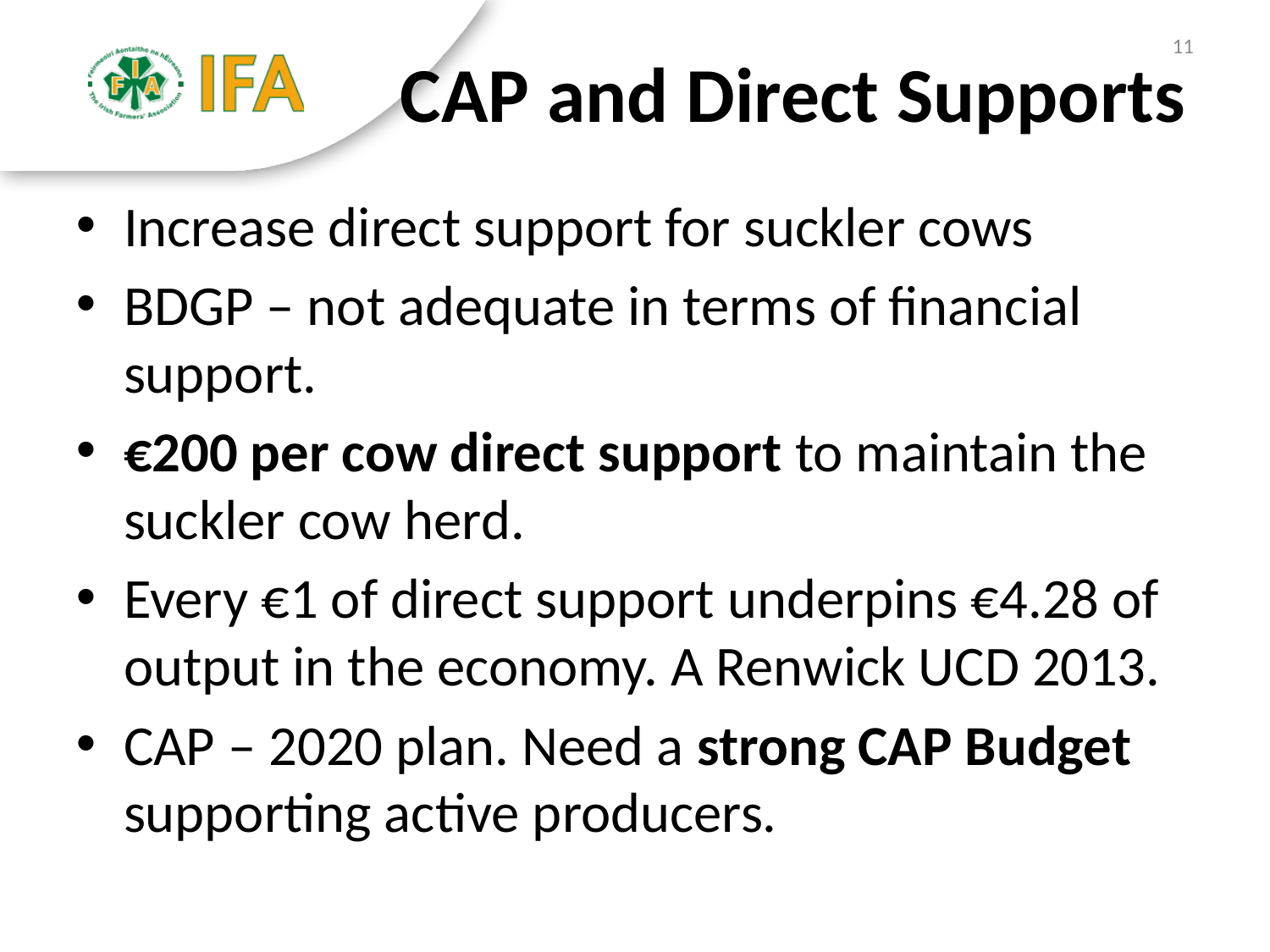

11
# CAP and Direct Supports
Increase direct support for suckler cows
BDGP – not adequate in terms of financial support.
€200 per cow direct support to maintain the suckler cow herd.
Every €1 of direct support underpins €4.28 of output in the economy. A Renwick UCD 2013.
CAP – 2020 plan. Need a strong CAP Budget supporting active producers.